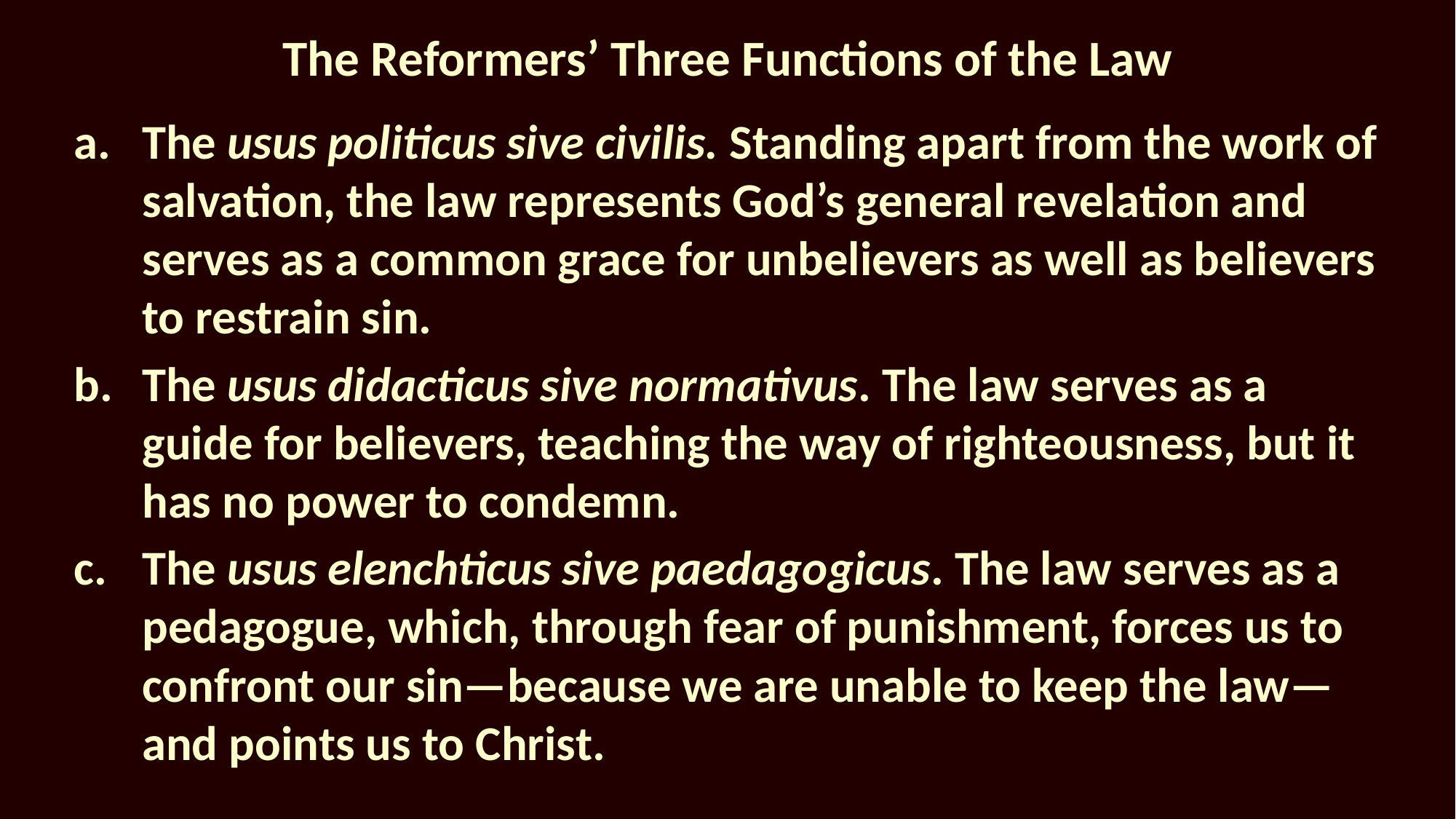

# The Reformers’ Three Functions of the Law
a.	The usus politicus sive civilis. Standing apart from the work of salvation, the law represents God’s general revelation and serves as a common grace for unbelievers as well as believers to restrain sin.
b.	The usus didacticus sive normativus. The law serves as a guide for believers, teaching the way of righteousness, but it has no power to condemn.
c.	The usus elenchticus sive paedagogicus. The law serves as a pedagogue, which, through fear of punishment, forces us to confront our sin—because we are unable to keep the law—and points us to Christ.